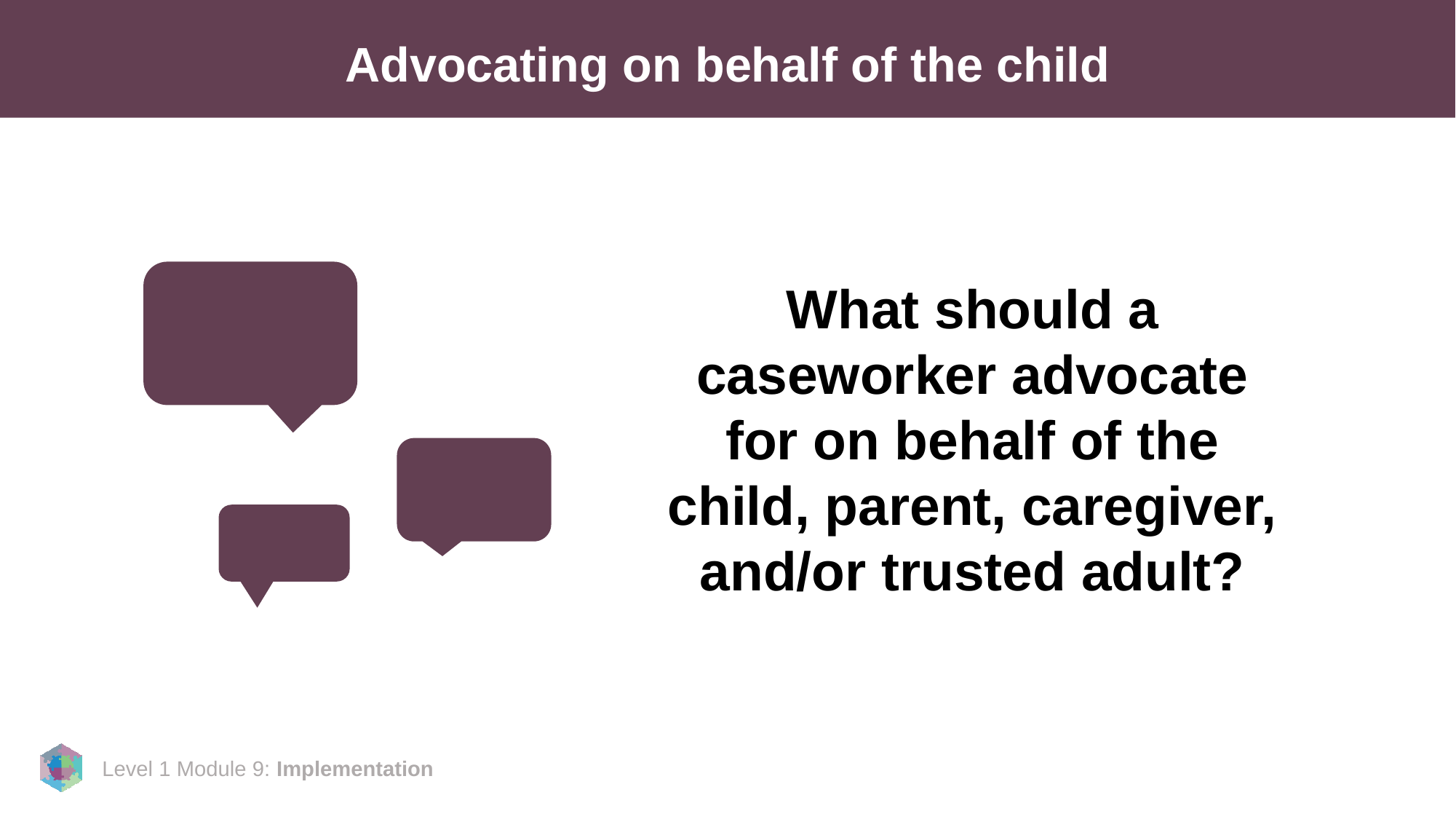

# Advocating on behalf of the child
What should a caseworker advocate for on behalf of the child, parent, caregiver, and/or trusted adult?